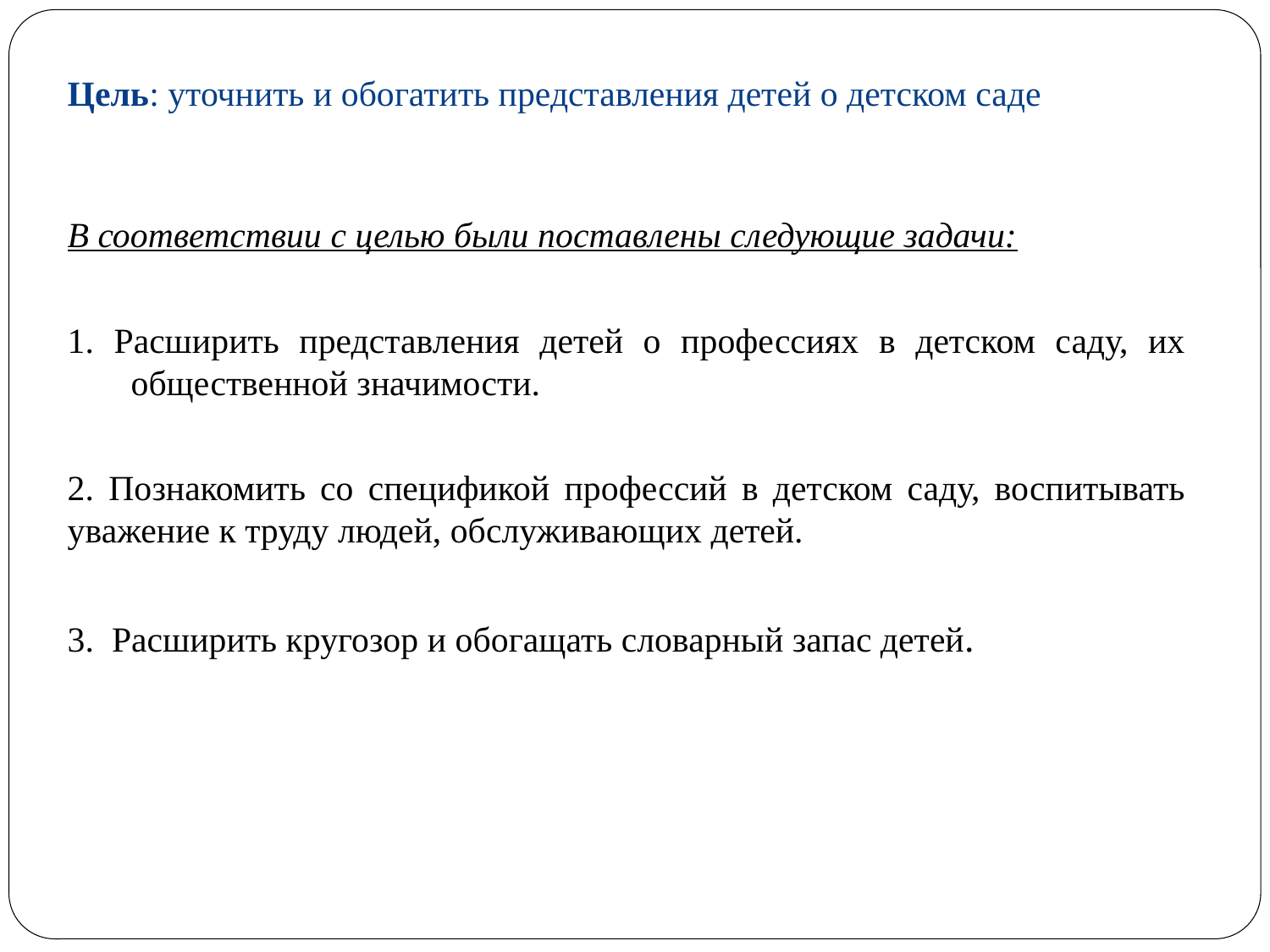

# Цель: уточнить и обогатить представления детей о детском саде
В соответствии с целью были поставлены следующие задачи:

1. Расширить представления детей о профессиях в детском саду, их общественной значимости.

2. Познакомить со спецификой профессий в детском саду, воспитывать уважение к труду людей, обслуживающих детей.

3.  Расширить кругозор и обогащать словарный запас детей.